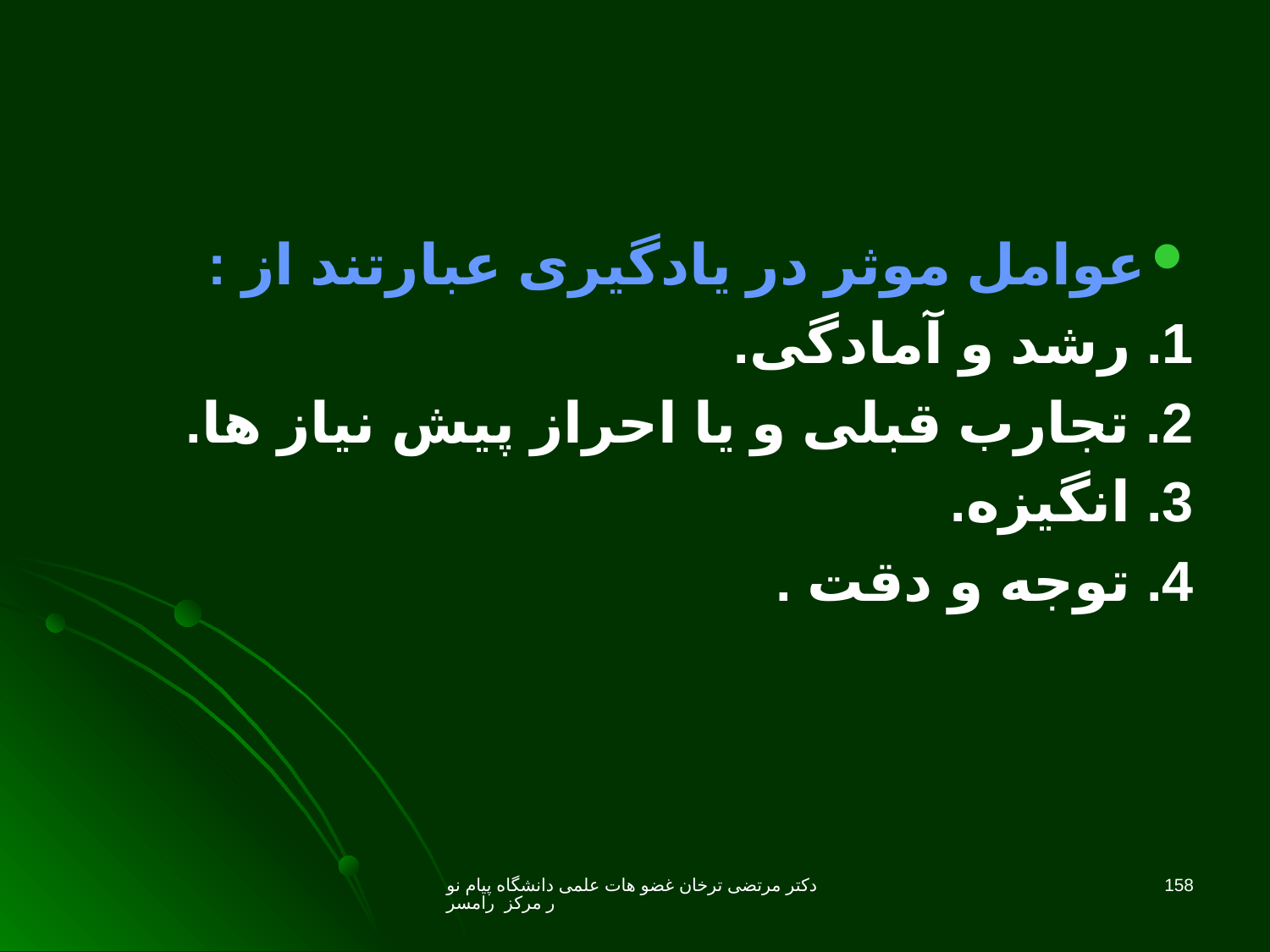

عوامل موثر در یادگیری عبارتند از :
1. رشد و آمادگی.
2. تجارب قبلی و یا احراز پیش نیاز ها.
3. انگیزه.
4. توجه و دقت .
دکتر مرتضی ترخان غضو هات علمی دانشگاه پیام نور مرکز رامسر
158